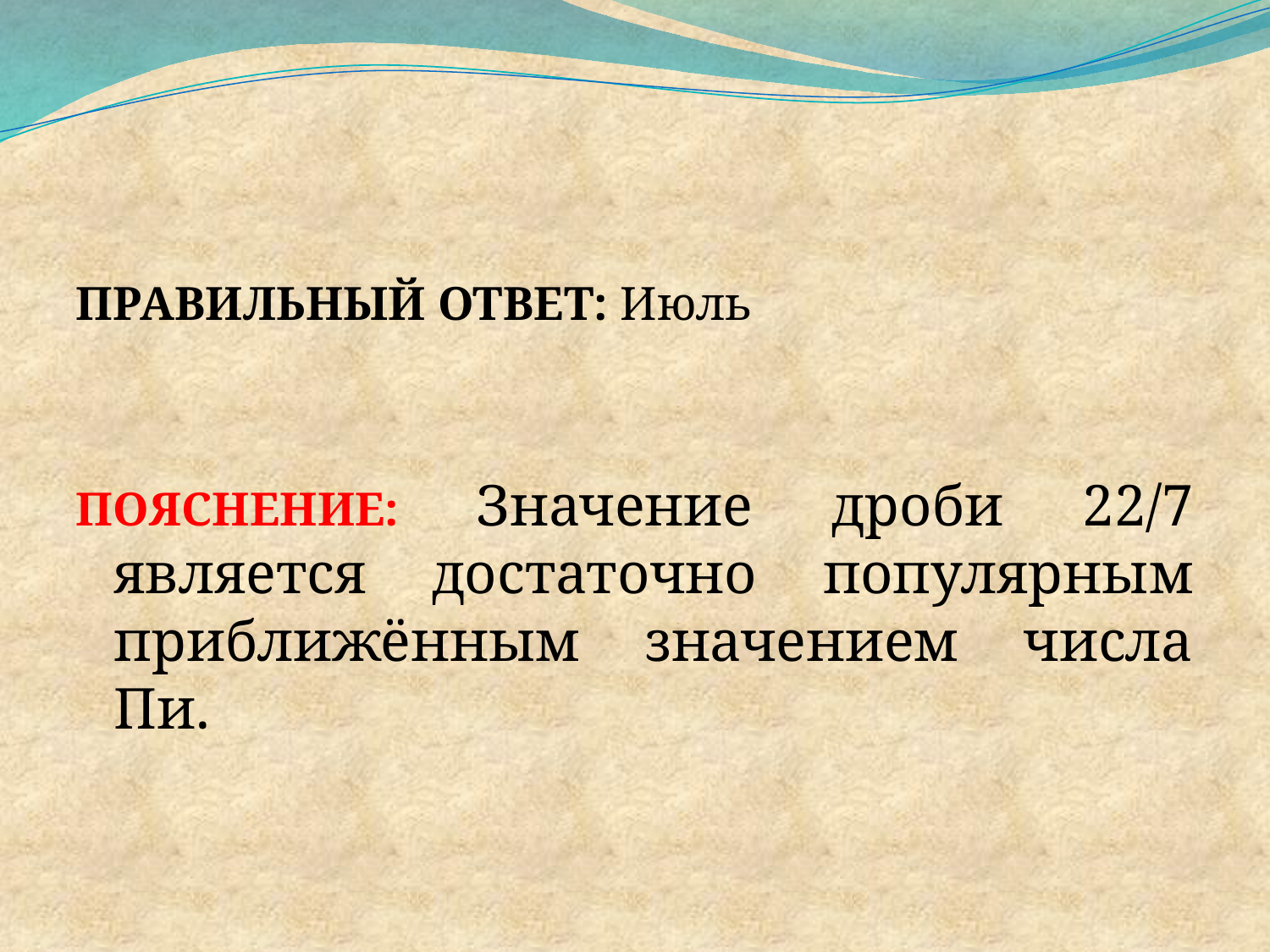

#
ПРАВИЛЬНЫЙ ОТВЕТ: Июль

ПОЯСНЕНИЕ: Значение дроби 22/7 является достаточно популярным приближённым значением числа Пи.